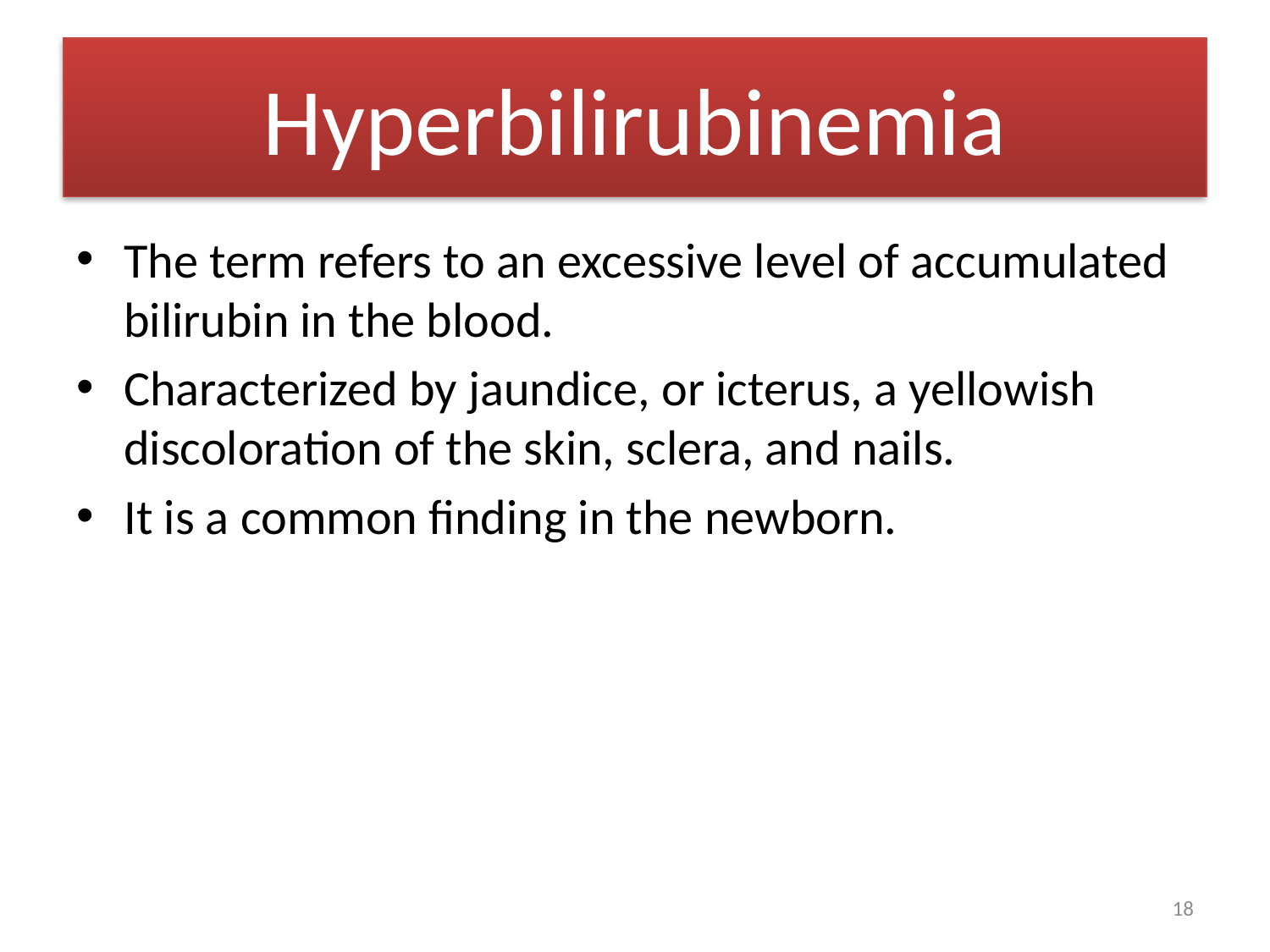

# Hyperbilirubinemia
The term refers to an excessive level of accumulated bilirubin in the blood.
Characterized by jaundice, or icterus, a yellowish discoloration of the skin, sclera, and nails.
It is a common finding in the newborn.
18